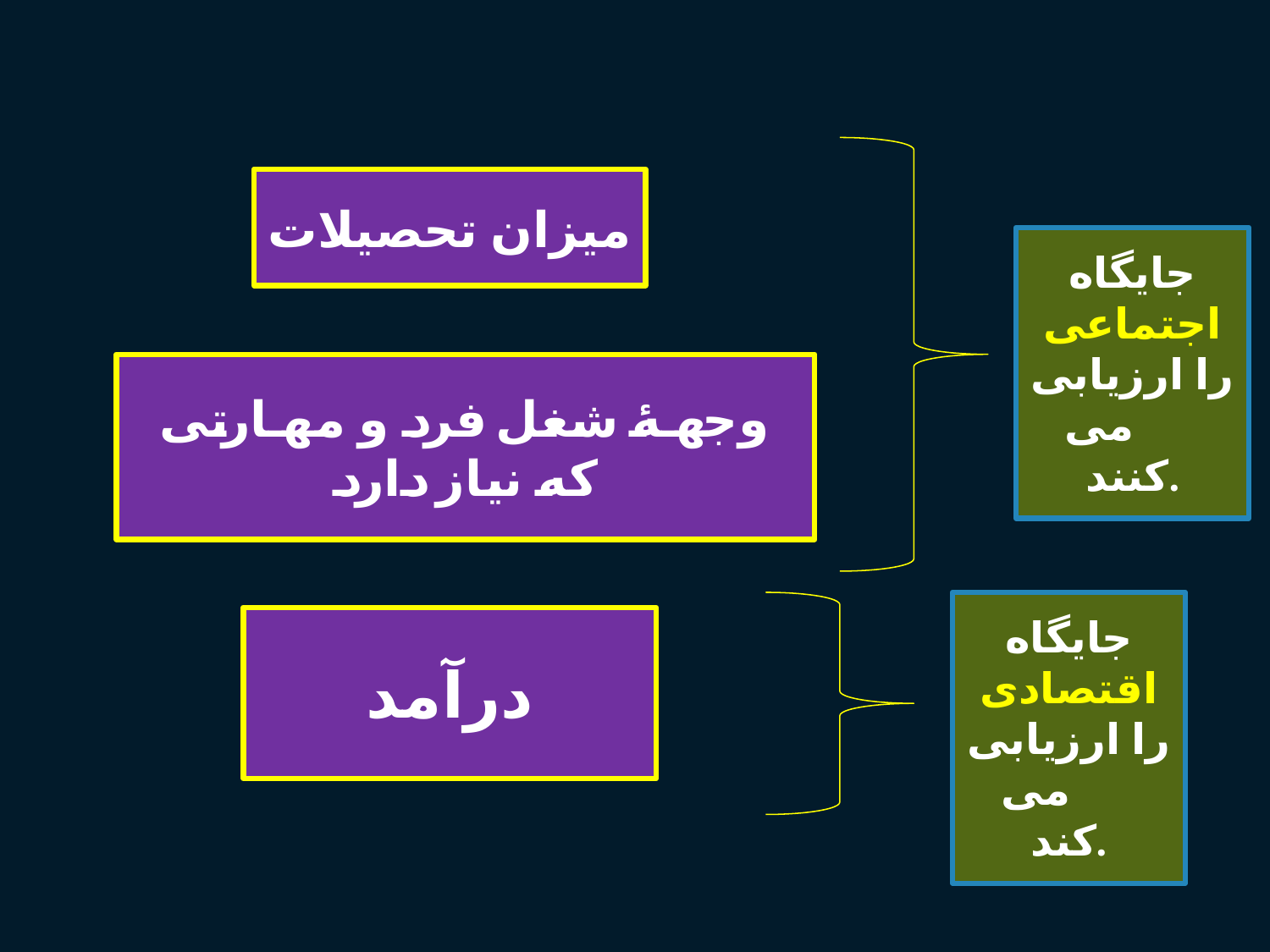

میزان تحصیلات
جایگاه اجتماعی را ارزیابی       می کنند.
وجهۀ شغل فرد و مهارتی که نیاز دارد

جایگاه اقتصادی را ارزیابی       می کند.
درآمد
39